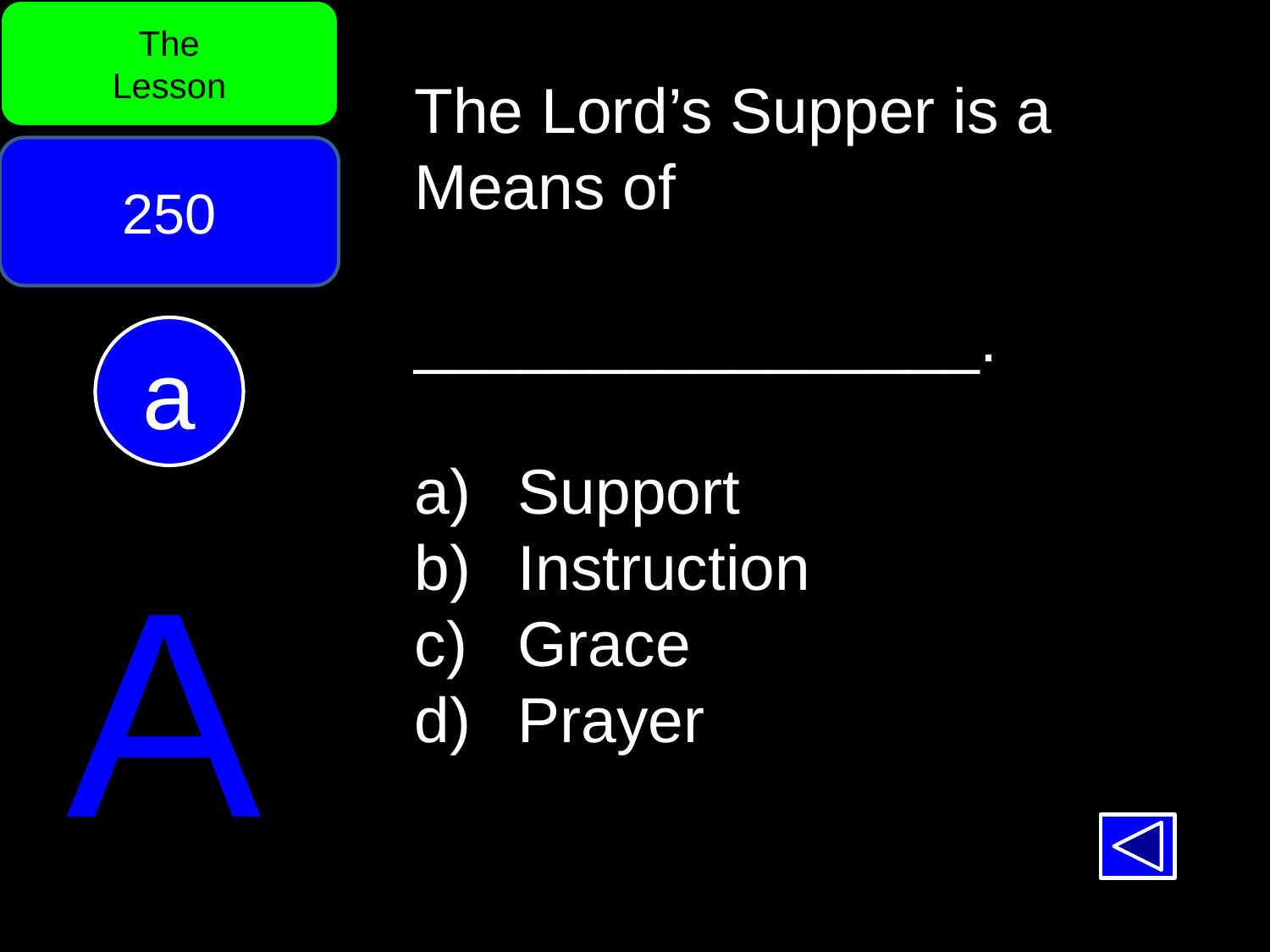

The
Lesson
The Lord’s Supper is a Means of

________________.

Support
Instruction
Grace
Prayer
250
a
A